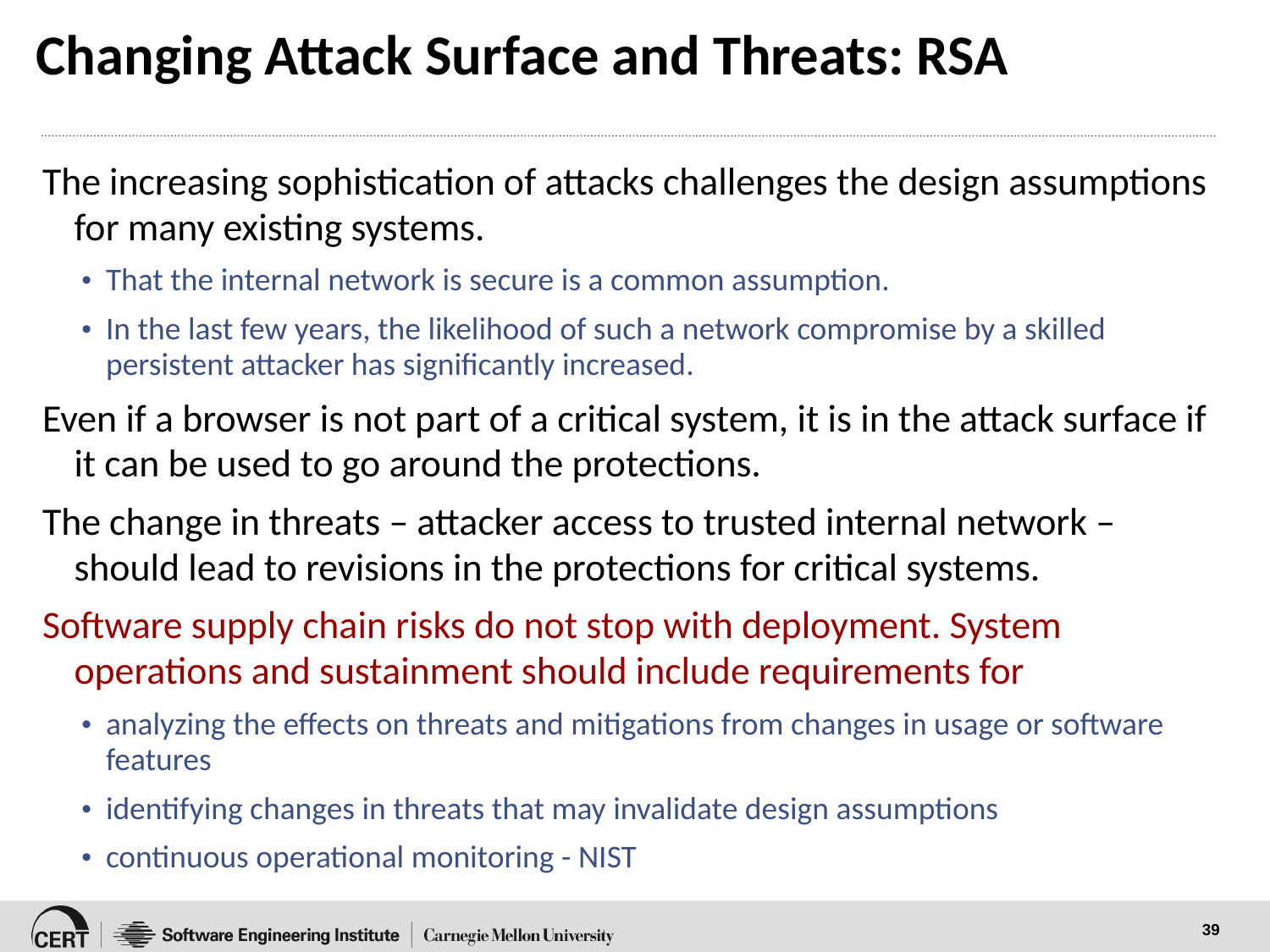

# Changing Attack Surface and Threats: RSA
The increasing sophistication of attacks challenges the design assumptions for many existing systems.
That the internal network is secure is a common assumption.
In the last few years, the likelihood of such a network compromise by a skilled persistent attacker has significantly increased.
Even if a browser is not part of a critical system, it is in the attack surface if it can be used to go around the protections.
The change in threats – attacker access to trusted internal network – should lead to revisions in the protections for critical systems.
Software supply chain risks do not stop with deployment. System operations and sustainment should include requirements for
analyzing the effects on threats and mitigations from changes in usage or software features
identifying changes in threats that may invalidate design assumptions
continuous operational monitoring - NIST